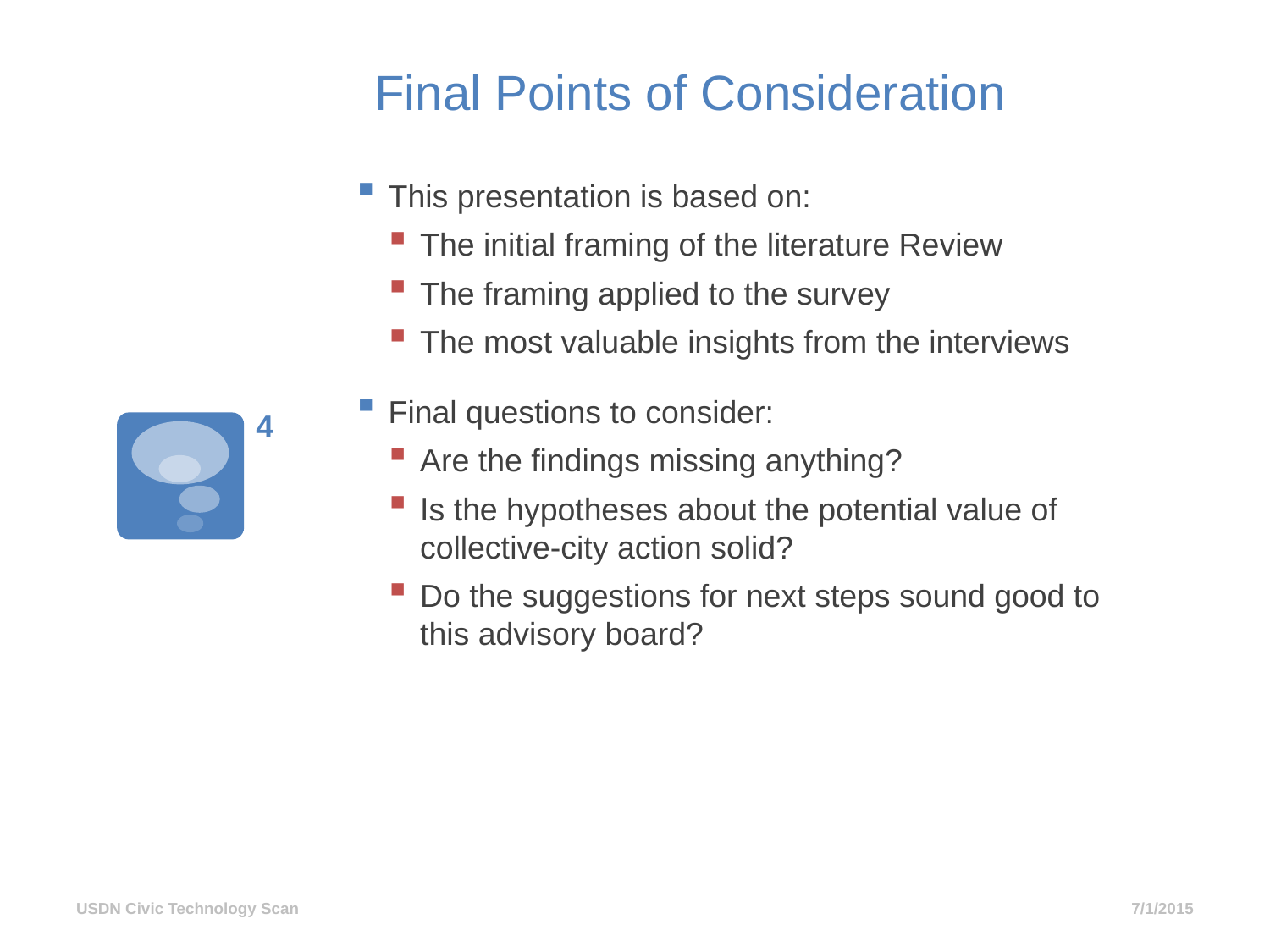

# Final Points of Consideration
This presentation is based on:
The initial framing of the literature Review
The framing applied to the survey
The most valuable insights from the interviews
Final questions to consider:
Are the findings missing anything?
Is the hypotheses about the potential value of collective-city action solid?
Do the suggestions for next steps sound good to this advisory board?

4
USDN Civic Technology Scan
7/1/2015